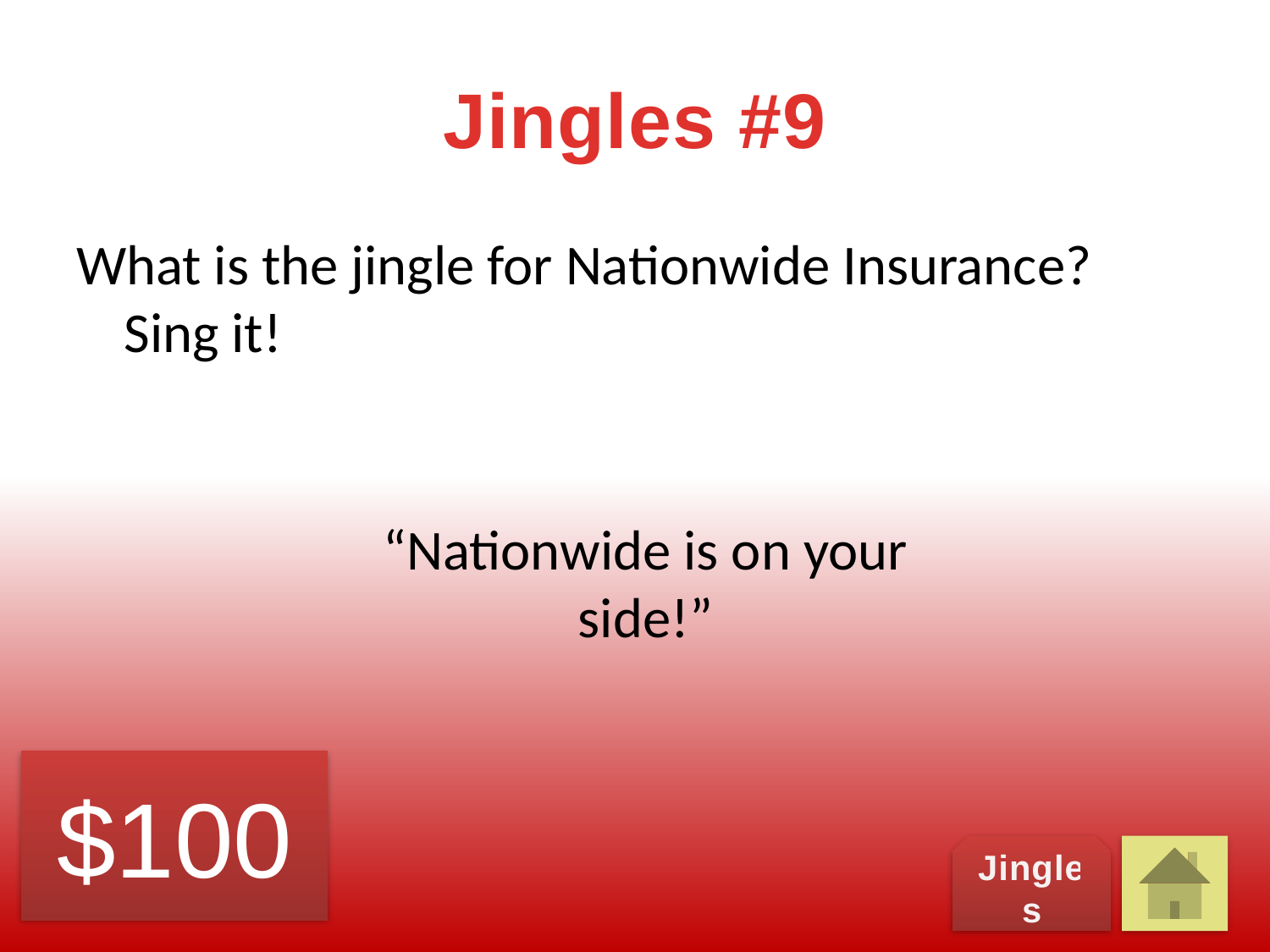

# Jingles #9
What is the jingle for Nationwide Insurance? Sing it!
“Nationwide is on your side!”
$100
Jingles